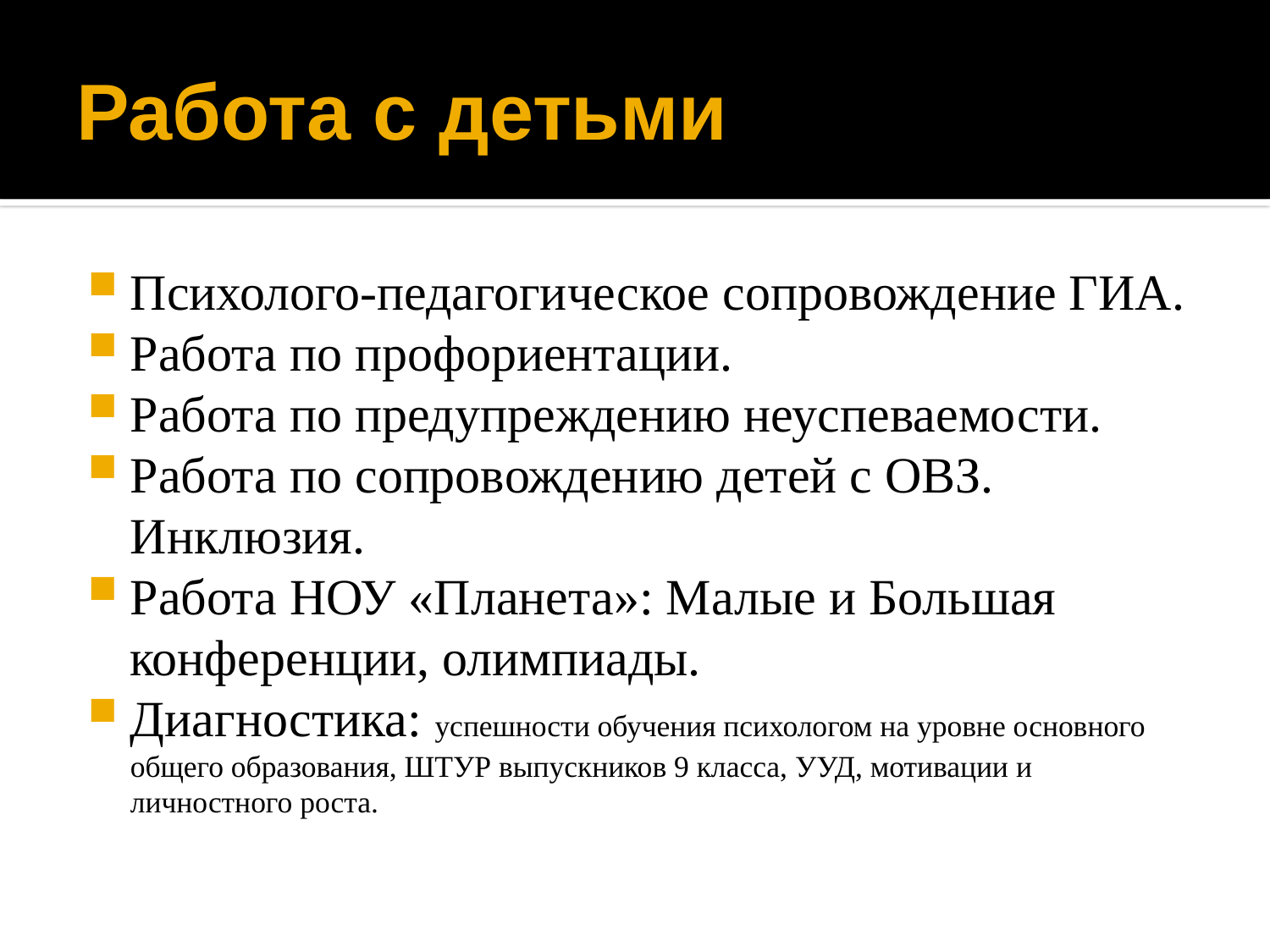

# Работа с детьми
Психолого-педагогическое сопровождение ГИА.
Работа по профориентации.
Работа по предупреждению неуспеваемости.
Работа по сопровождению детей с ОВЗ. Инклюзия.
Работа НОУ «Планета»: Малые и Большая конференции, олимпиады.
Диагностика: успешности обучения психологом на уровне основного общего образования, ШТУР выпускников 9 класса, УУД, мотивации и личностного роста.